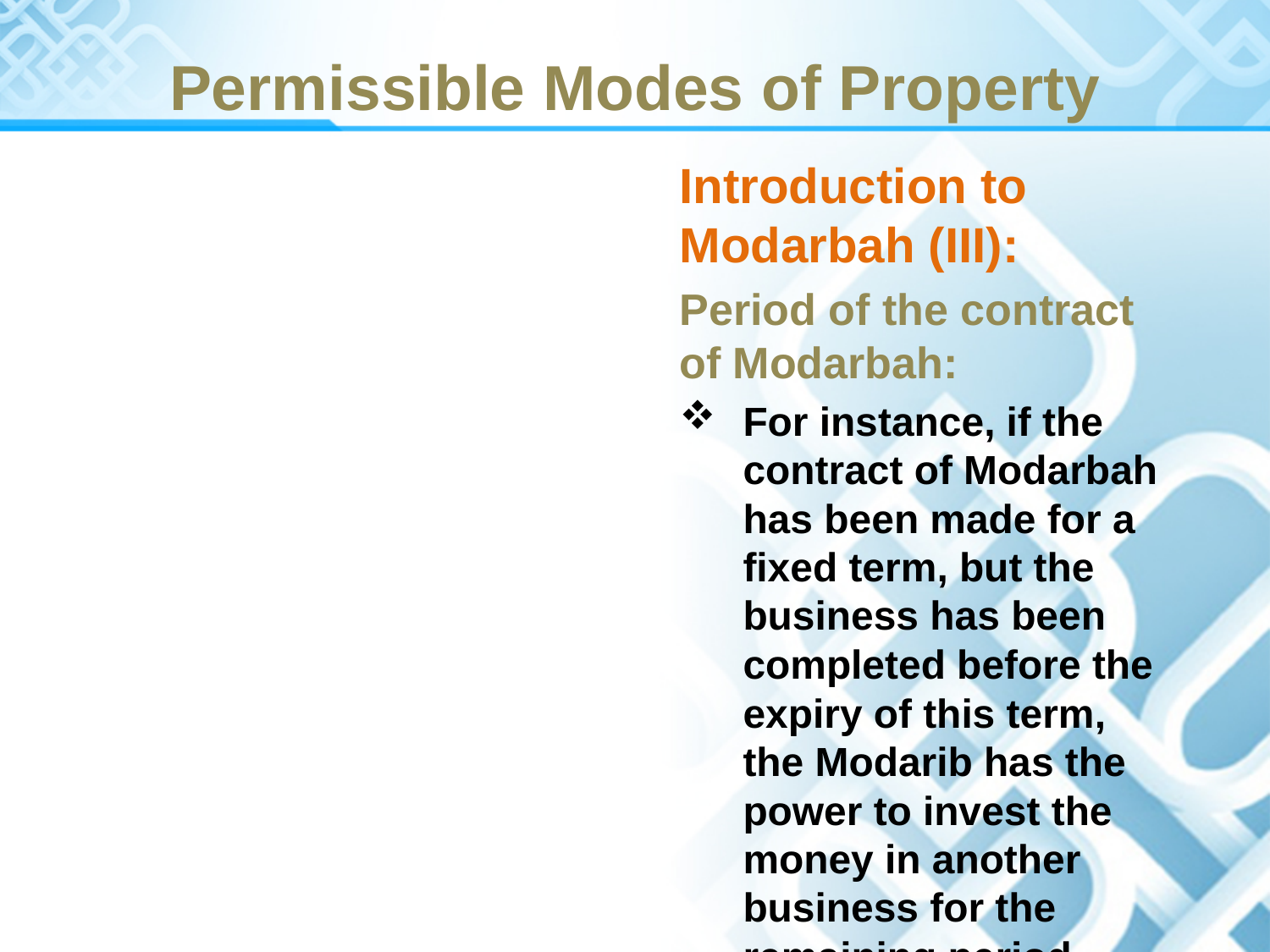

Permissible Modes of Property
Introduction to Modarbah (III):
Period of the contract  of Modarbah:
For instance, if the contract of Modarbah has been made for a fixed term, but the business has been completed before the expiry of this term, the Modarib has the power to invest the money in another business for the remaining period.